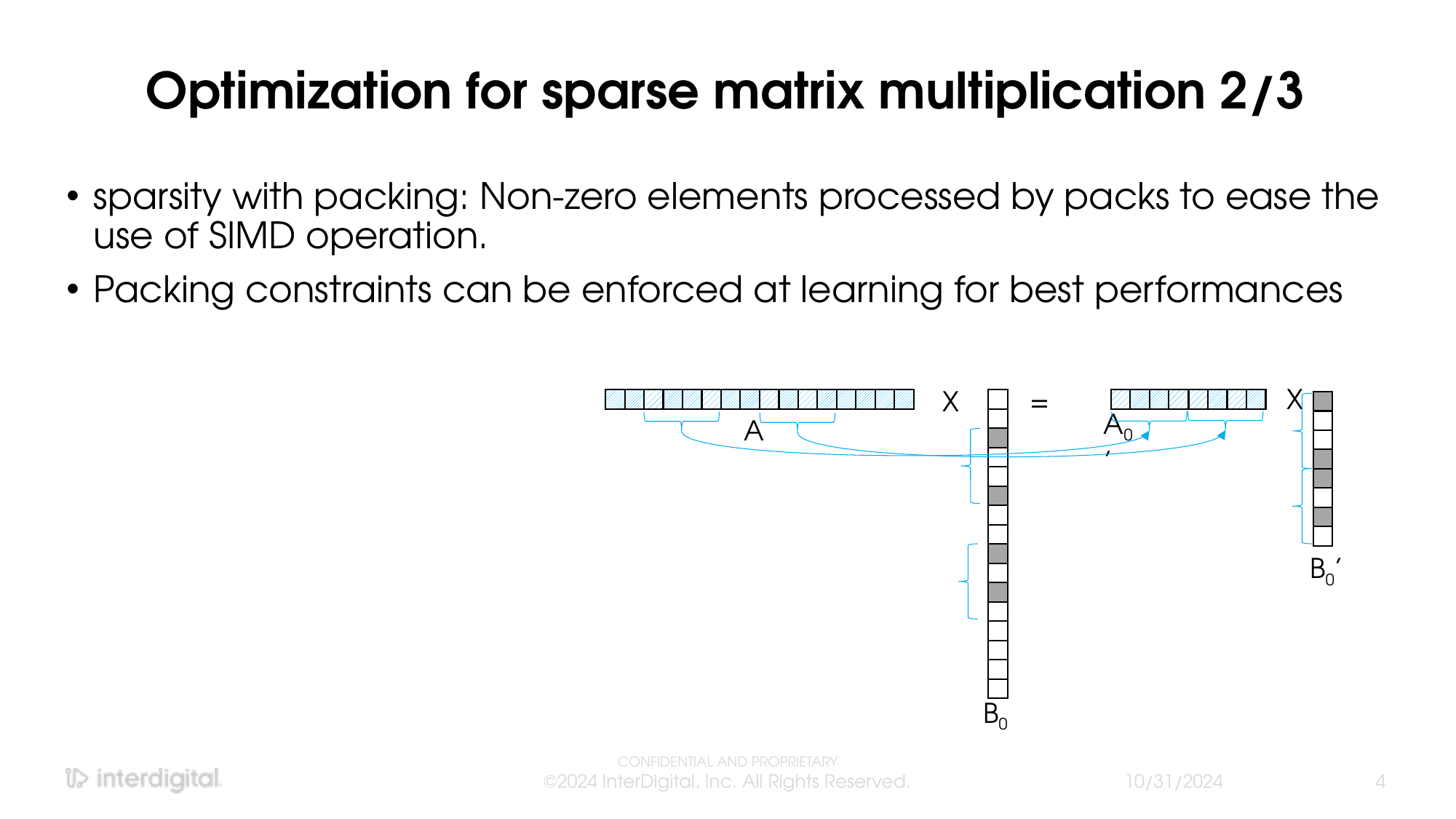

# Optimization for sparse matrix multiplication 2/3
sparsity with packing: Non-zero elements processed by packs to ease the use of SIMD operation.
Packing constraints can be enforced at learning for best performances
X

=
X

A0’
A

B0’
B0
CONFIDENTIAL AND PROPRIETARY
©2024 InterDigital, Inc. All Rights Reserved.
10/31/2024
4